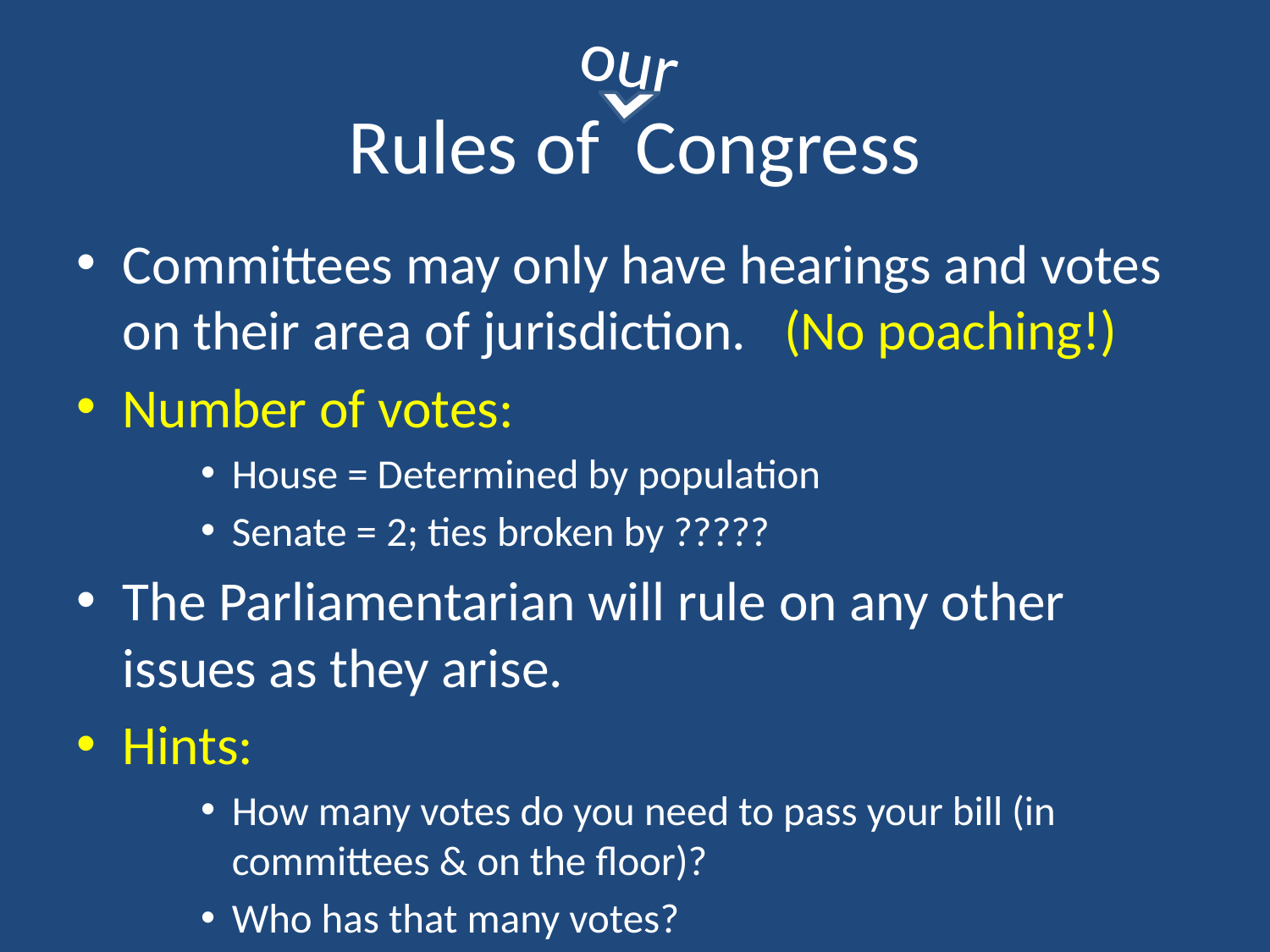

our
# Rules of  Congress

Committees may only have hearings and votes on their area of jurisdiction.   (No poaching!)
Number of votes:
House = Determined by population
Senate = 2; ties broken by ?????
The Parliamentarian will rule on any other issues as they arise.
Hints:
How many votes do you need to pass your bill (in committees & on the floor)?
Who has that many votes?